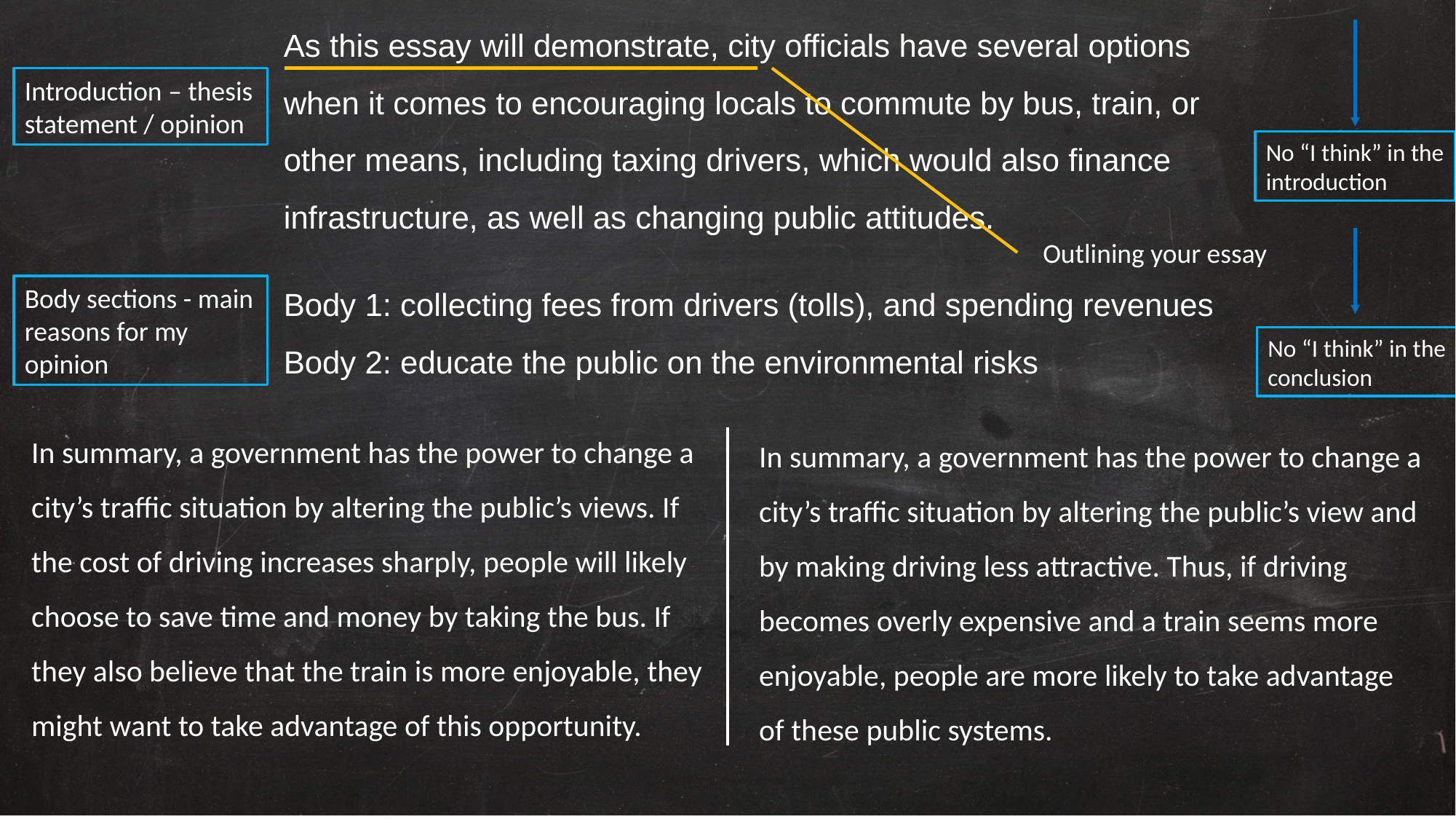

As this essay will demonstrate, city officials have several options when it comes to encouraging locals to commute by bus, train, or other means, including taxing drivers, which would also finance infrastructure, as well as changing public attitudes.

Body 1: collecting fees from drivers (tolls), and spending revenues
Body 2: educate the public on the environmental risks
Introduction – thesis statement / opinion
No “I think” in the introduction
Outlining your essay
Body sections - main reasons for my opinion
No “I think” in the conclusion
In summary, a government has the power to change a city’s traffic situation by altering the public’s views. If the cost of driving increases sharply, people will likely choose to save time and money by taking the bus. If they also believe that the train is more enjoyable, they might want to take advantage of this opportunity.
In summary, a government has the power to change a city’s traffic situation by altering the public’s view and by making driving less attractive. Thus, if driving becomes overly expensive and a train seems more enjoyable, people are more likely to take advantage of these public systems.